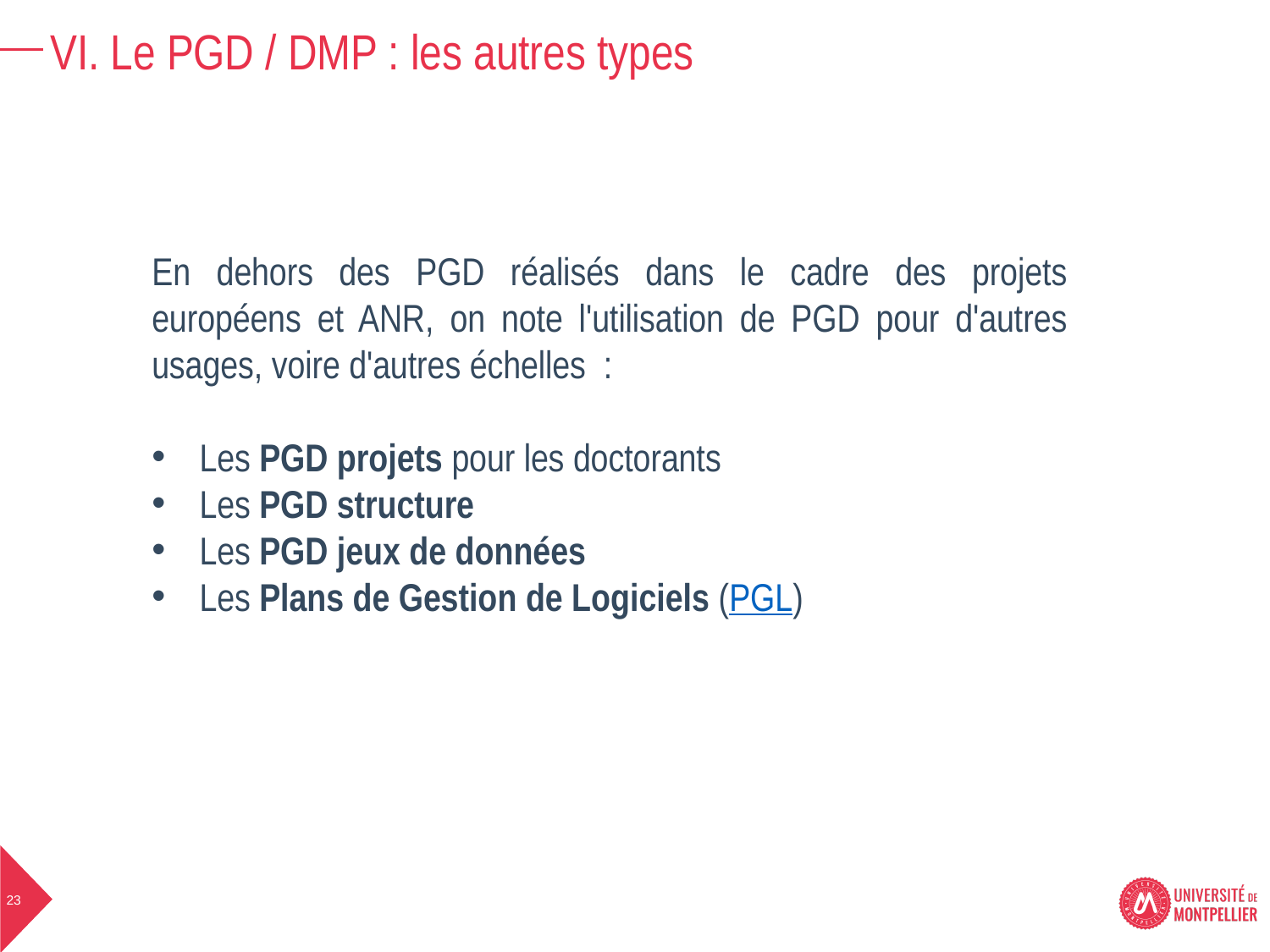

VI. Le PGD / DMP : les autres types
En dehors des PGD réalisés dans le cadre des projets européens et ANR, on note l'utilisation de PGD pour d'autres usages, voire d'autres échelles  :

Les PGD projets pour les doctorants
Les PGD structure
Les PGD jeux de données
Les Plans de Gestion de Logiciels (PGL)

23